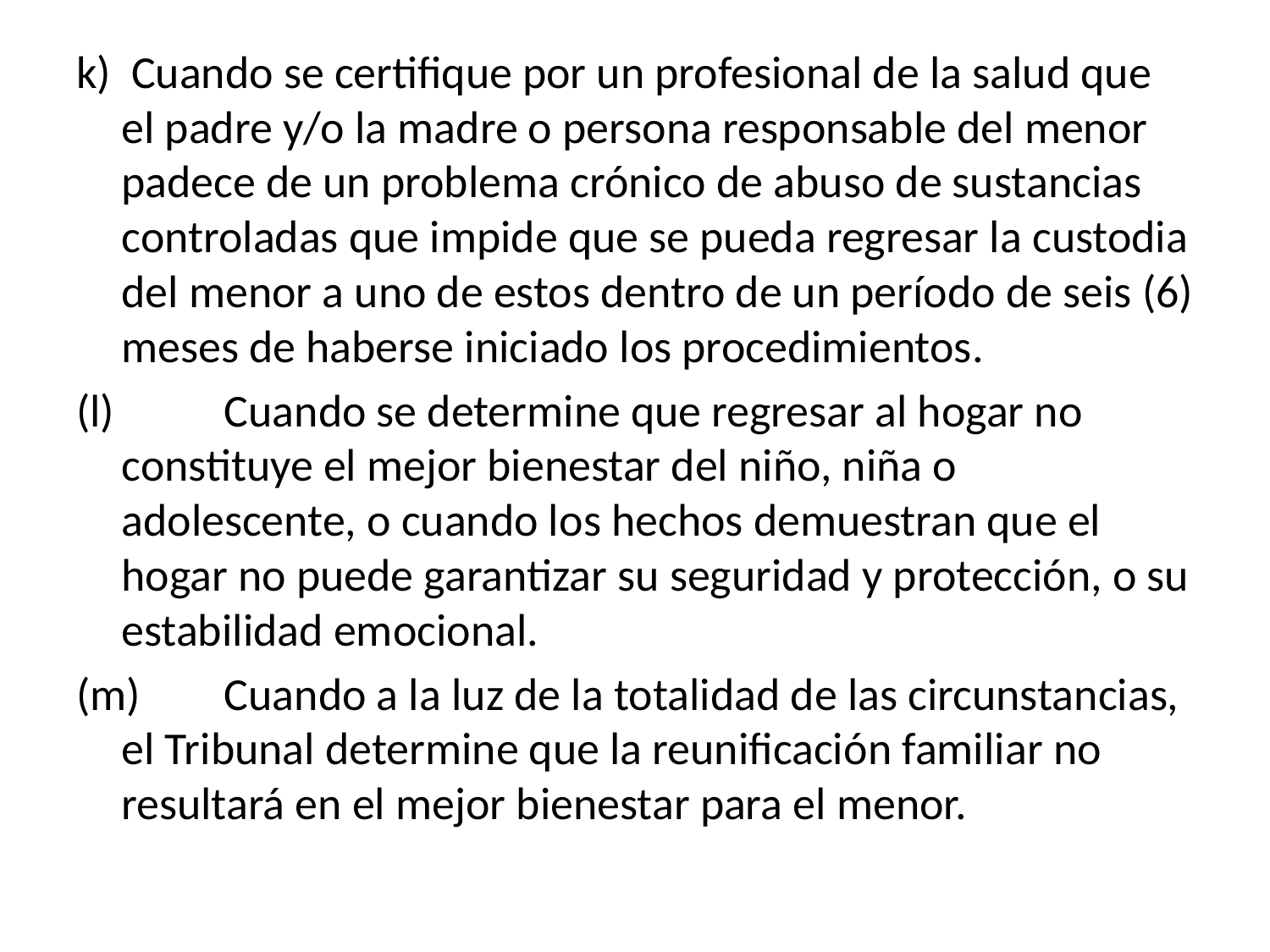

k)  Cuando se certifique por un profesional de la salud que el padre y/o la madre o persona responsable del menor padece de un problema crónico de abuso de sustancias controladas que impide que se pueda regresar la custodia del menor a uno de estos dentro de un período de seis (6) meses de haberse iniciado los procedimientos.
(l) 	Cuando se determine que regresar al hogar no constituye el mejor bienestar del niño, niña o adolescente, o cuando los hechos demuestran que el hogar no puede garantizar su seguridad y protección, o su estabilidad emocional.
(m) 	Cuando a la luz de la totalidad de las circunstancias, el Tribunal determine que la reunificación familiar no resultará en el mejor bienestar para el menor.